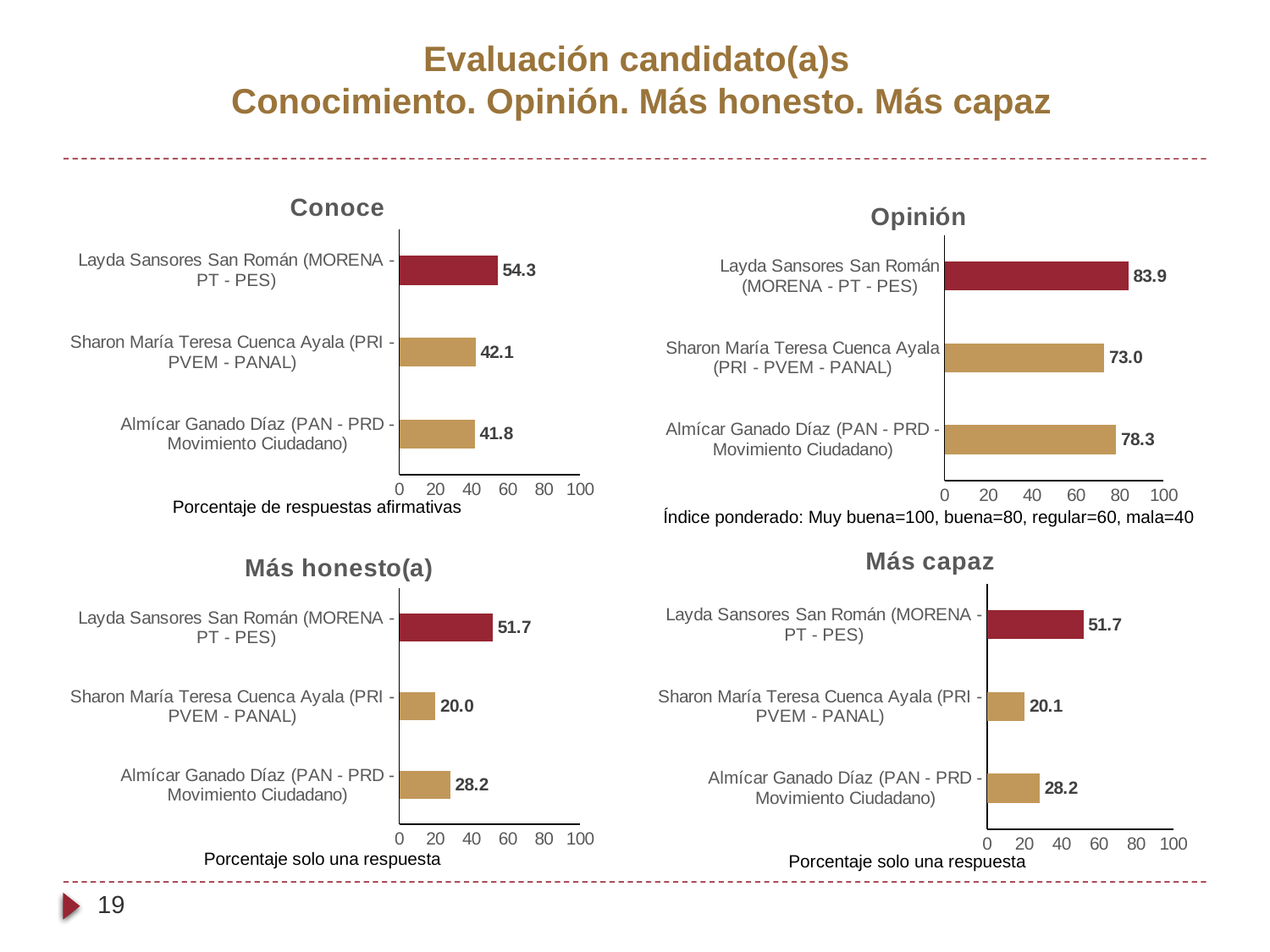

# Evaluación candidato(a)s Conocimiento. Opinión. Más honesto. Más capaz

### Chart: Conoce

| Category | Conoce |
|---|---|
| Almícar Ganado Díaz (PAN - PRD - Movimiento Ciudadano) | 41.7530632019043 |
| Sharon María Teresa Cuenca Ayala (PRI - PVEM - PANAL) | 42.13006591796875 |
| Layda Sansores San Román (MORENA - PT - PES) | 54.28840637207031 |

### Chart: Opinión

| Category | Opinión |
|---|---|
| Almícar Ganado Díaz (PAN - PRD - Movimiento Ciudadano) | 78.28829021453858 |
| Sharon María Teresa Cuenca Ayala (PRI - PVEM - PANAL) | 72.95964126586914 |
| Layda Sansores San Román (MORENA - PT - PES) | 83.86087055206299 |
Porcentaje de respuestas afirmativas
Índice ponderado: Muy buena=100, buena=80, regular=60, mala=40

### Chart: Más capaz

| Category | Más capaz |
|---|---|
| Almícar Ganado Díaz (PAN - PRD - Movimiento Ciudadano) | 28.177457809448242 |
| Sharon María Teresa Cuenca Ayala (PRI - PVEM - PANAL) | 20.143884658813477 |
| Layda Sansores San Román (MORENA - PT - PES) | 51.67865753173828 |

### Chart: Más honesto(a)

| Category | Más honesto |
|---|---|
| Almícar Ganado Díaz (PAN - PRD - Movimiento Ciudadano) | 28.211284637451172 |
| Sharon María Teresa Cuenca Ayala (PRI - PVEM - PANAL) | 20.048019409179688 |
| Layda Sansores San Román (MORENA - PT - PES) | 51.740692138671875 |
Porcentaje solo una respuesta
Porcentaje solo una respuesta
19